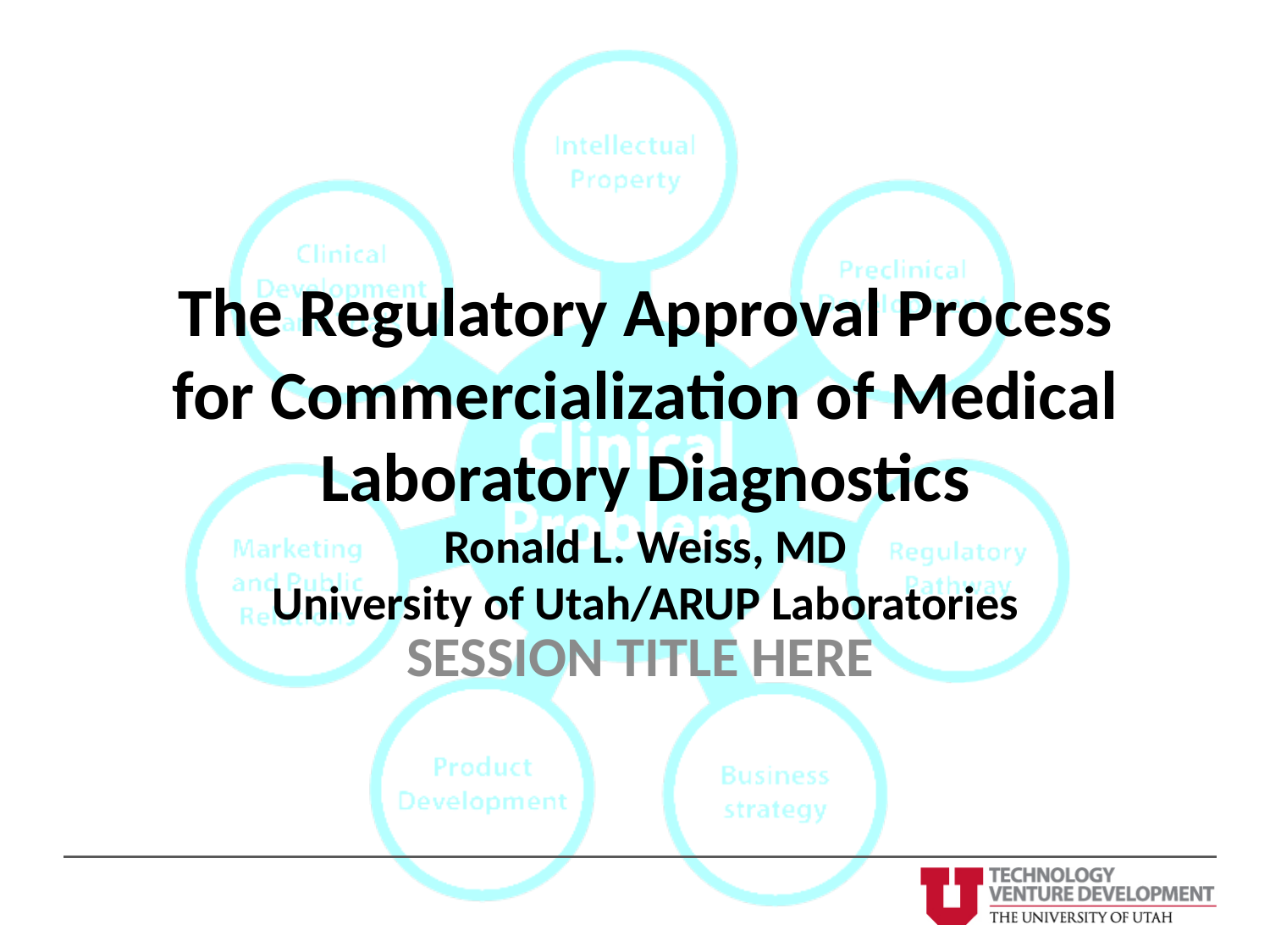

# The Regulatory Approval Process for Commercialization of Medical Laboratory Diagnostics Ronald L. Weiss, MD University of Utah/ARUP Laboratories